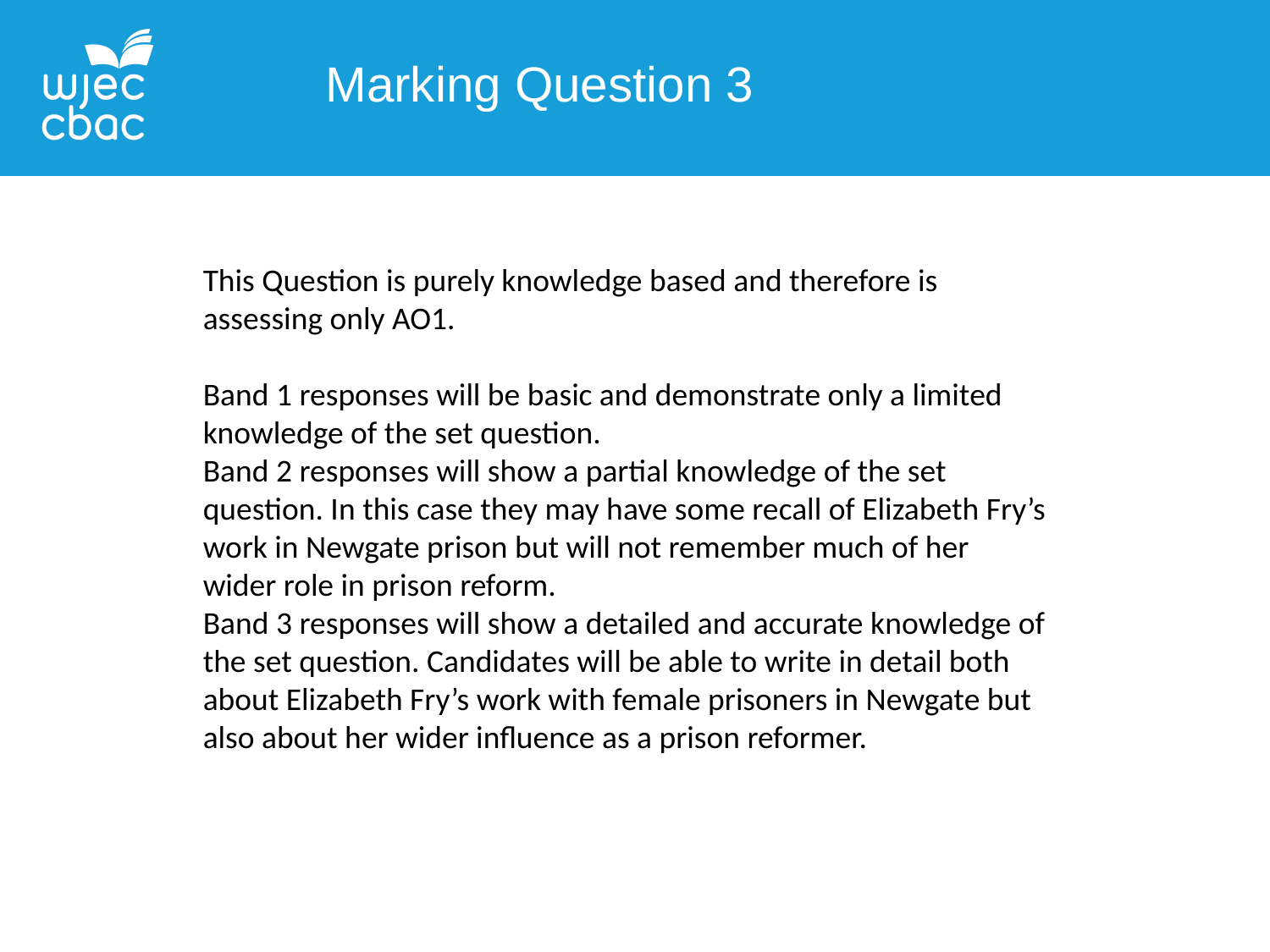

Marking Question 3

This Question is purely knowledge based and therefore is assessing only AO1.

Band 1 responses will be basic and demonstrate only a limited knowledge of the set question.
Band 2 responses will show a partial knowledge of the set question. In this case they may have some recall of Elizabeth Fry’s work in Newgate prison but will not remember much of her wider role in prison reform.
Band 3 responses will show a detailed and accurate knowledge of the set question. Candidates will be able to write in detail both about Elizabeth Fry’s work with female prisoners in Newgate but also about her wider influence as a prison reformer.